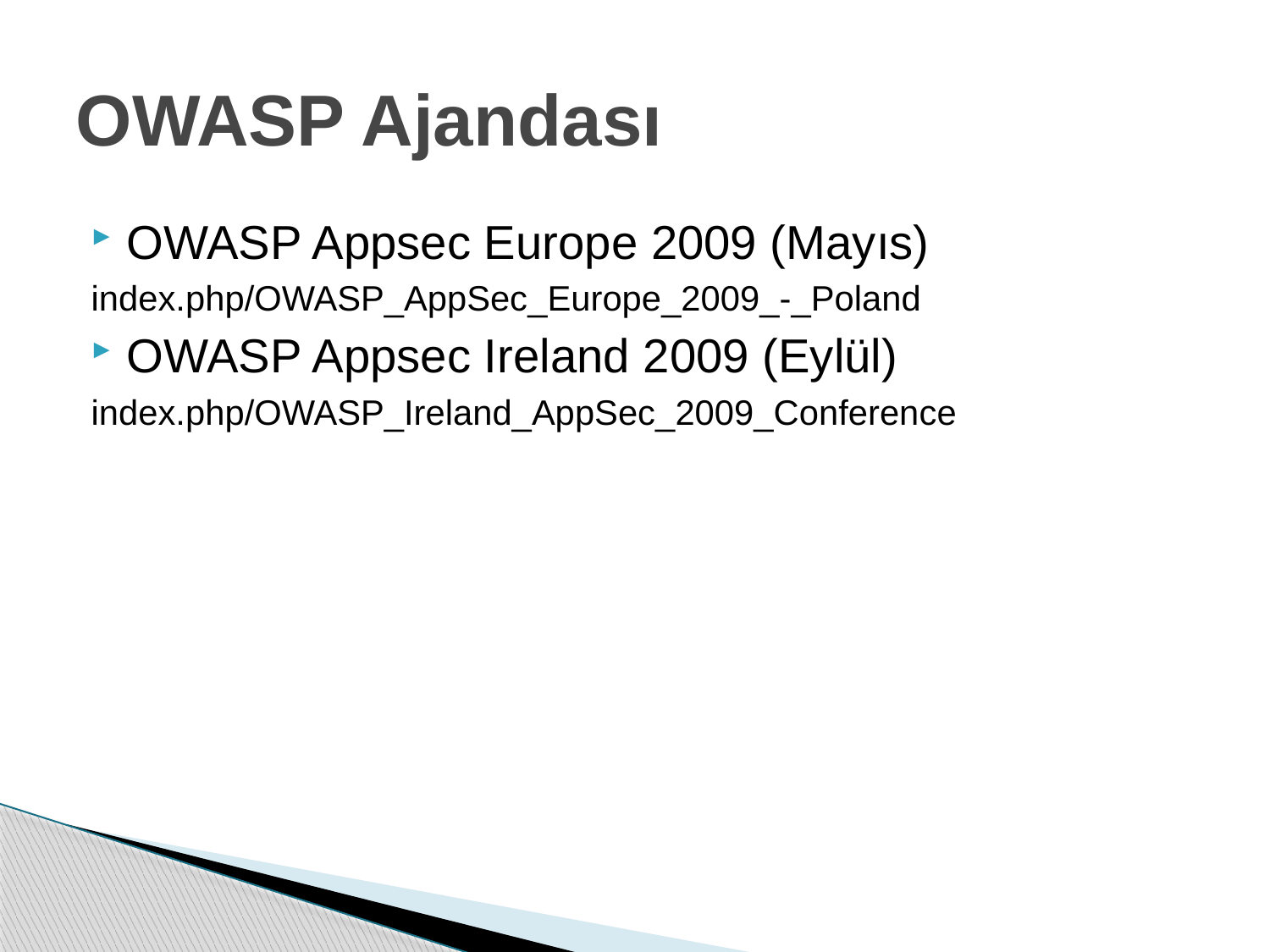

# OWASP Ajandası
OWASP Appsec Europe 2009 (Mayıs)
index.php/OWASP_AppSec_Europe_2009_-_Poland
OWASP Appsec Ireland 2009 (Eylül)
index.php/OWASP_Ireland_AppSec_2009_Conference